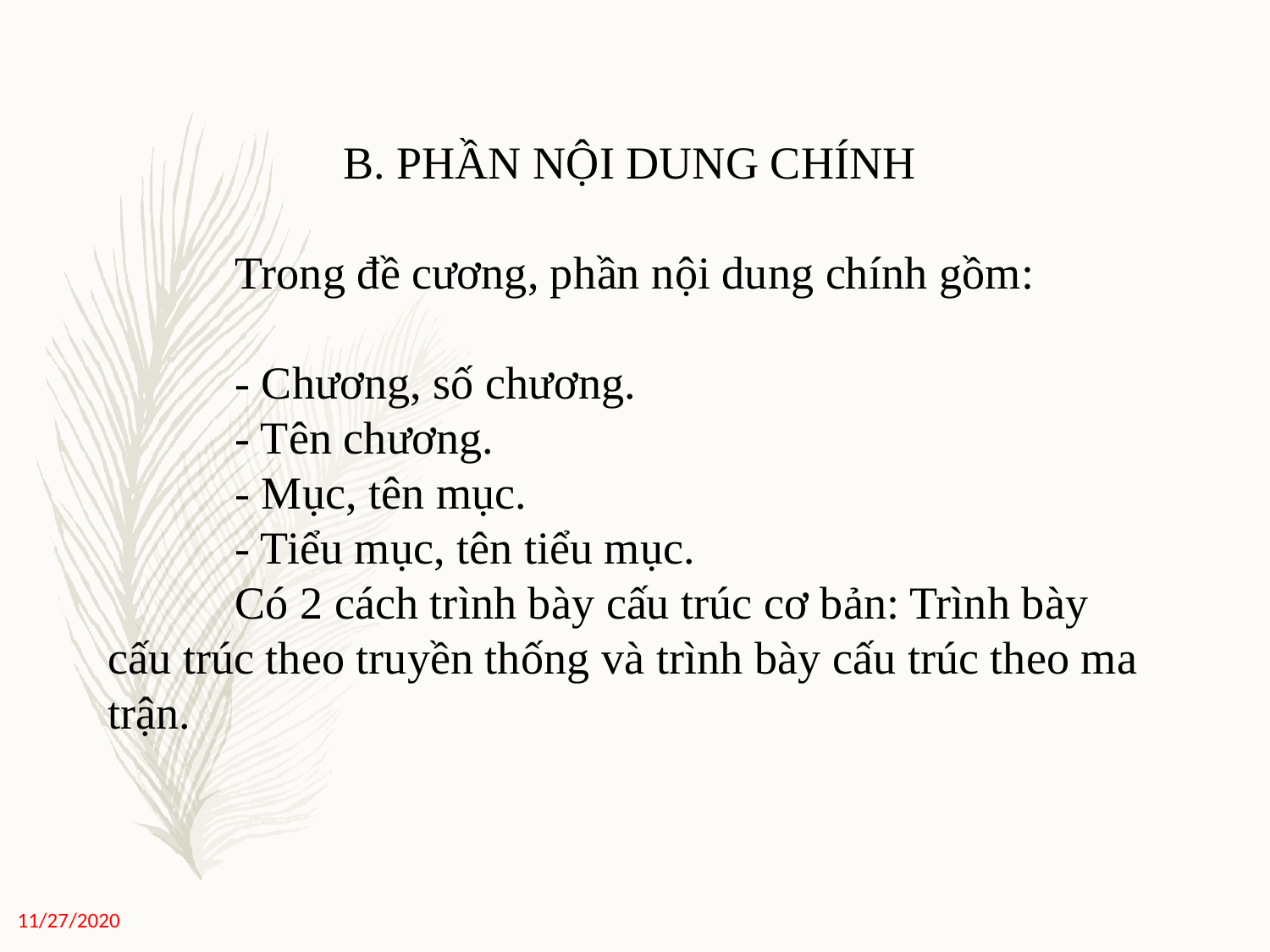

B. PHẦN NỘI DUNG CHÍNH

	Trong đề cương, phần nội dung chính gồm:

 	- Chương, số chương.
	- Tên chương.
	- Mục, tên mục.
	- Tiểu mục, tên tiểu mục.
	Có 2 cách trình bày cấu trúc cơ bản: Trình bày cấu trúc theo truyền thống và trình bày cấu trúc theo ma trận.

11/27/2020